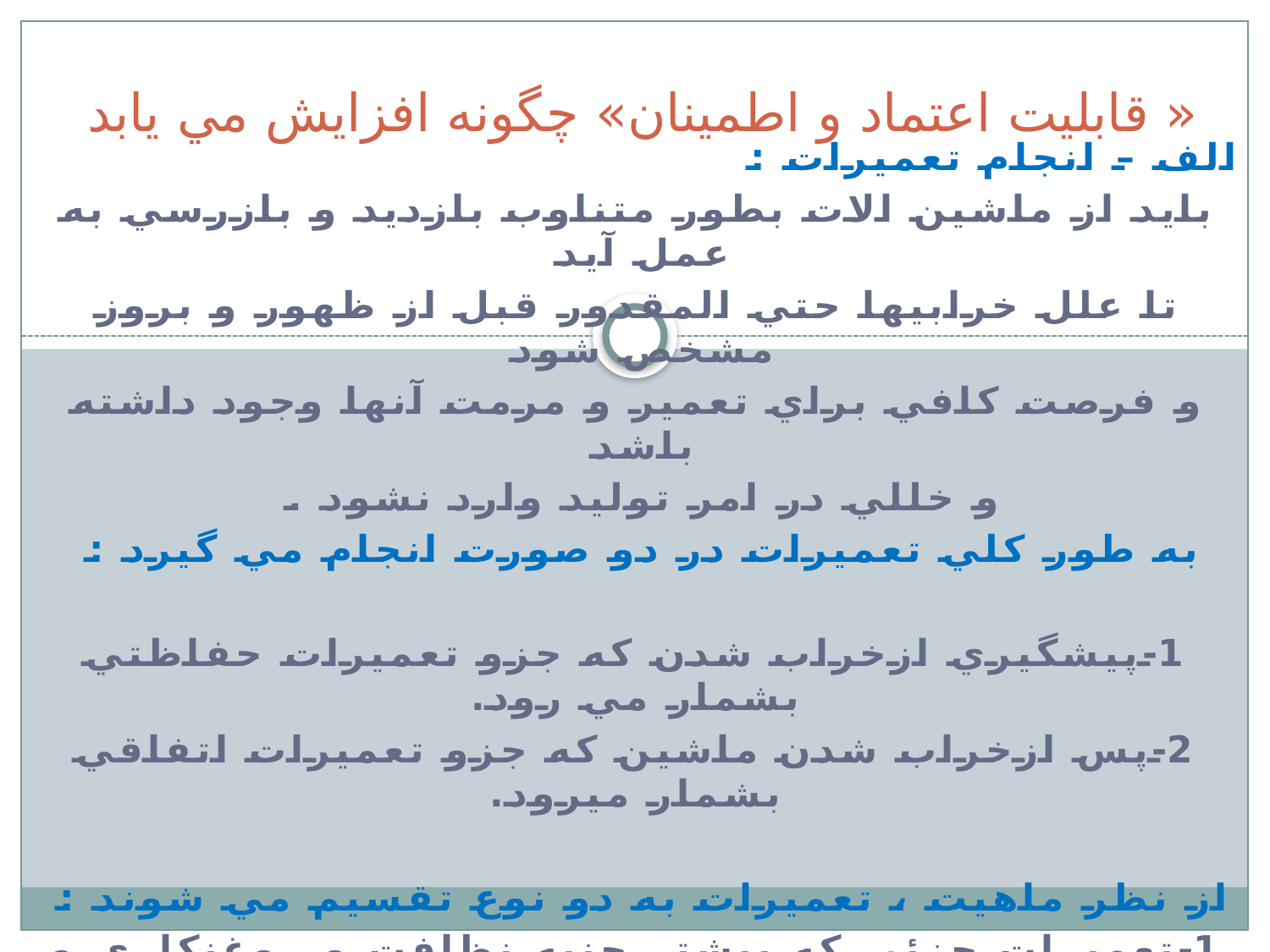

# « قابليت اعتماد و اطمينان» چگونه افزايش مي يابد
الف – انجام تعميرات :
بايد از ماشين الات بطور متناوب بازديد و بازرسي به عمل آيد
تا علل خرابيها حتي المقدور قبل از ظهور و بروز مشخص شود
و فرصت كافي براي تعمير و مرمت آنها وجود داشته باشد
و خللي در امر توليد وارد نشود .
به طور كلي تعميرات در دو صورت انجام مي گيرد :

1-پيشگيري ازخراب شدن كه جزو تعميرات حفاظتي بشمار مي رود.
2-پس ازخراب شدن ماشين كه جزو تعميرات اتفاقي بشمار ميرود.

از نظر ماهيت ، تعميرات به دو نوع تقسيم مي شوند :
1-تعميرات جزئي كه بيشتر جنبه نظافت و روغنكاري و امثالهم را دارد
2- تعميرات كلي واساسي كه تقريبا تمام ماشين پياده شده و پس ازبازرسي،كنترل ومعاينات لارم مجددا قطعات سوار مي شوند.